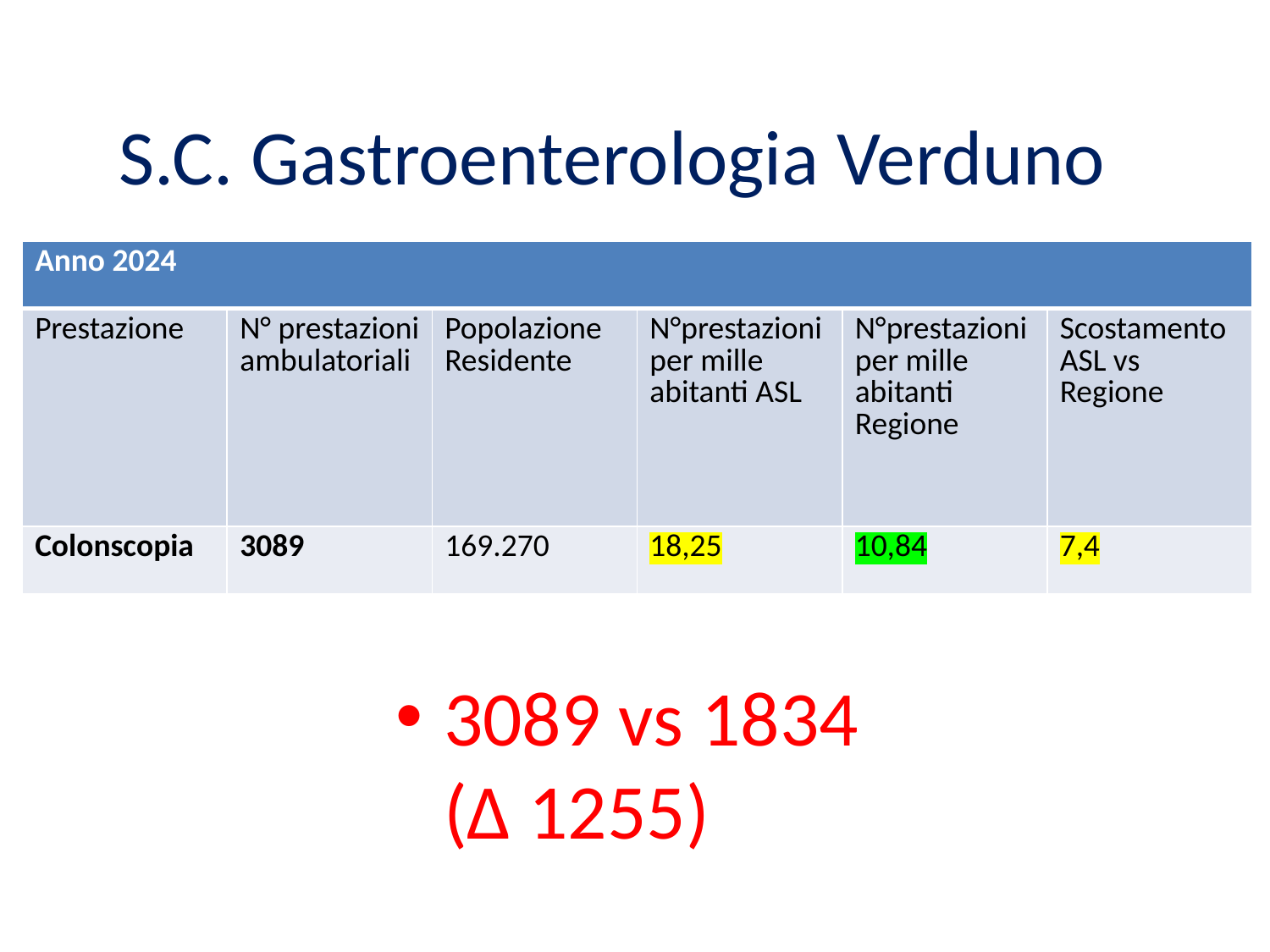

S.C. Gastroenterologia Verduno
| Anno 2024 |  |  |  |  |  |
| --- | --- | --- | --- | --- | --- |
| Prestazione | N° prestazioni ambulatoriali | Popolazione Residente | N°prestazioni per mille abitanti ASL | N°prestazioni per mille abitanti Regione | Scostamento ASL vs Regione |
| Colonscopia | 3089 | 169.270 | 18,25 | 10,84 | 7,4 |
3089 vs 1834 (Δ 1255)